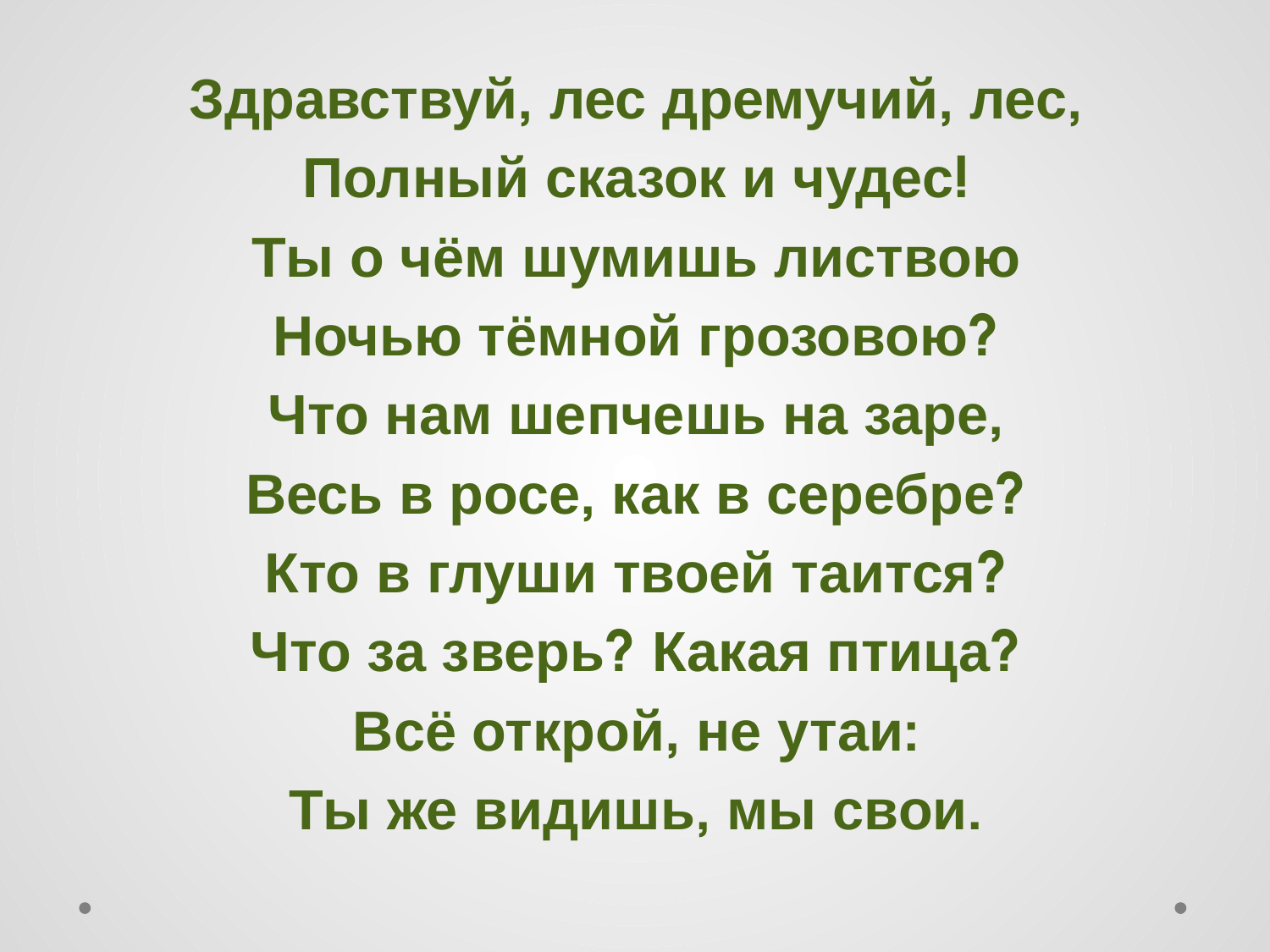

Здравствуй, лес дремучий, лес,
Полный сказок и чудес!
Ты о чём шумишь листвою
Ночью тёмной грозовою?
Что нам шепчешь на заре,
Весь в росе, как в серебре?
Кто в глуши твоей таится?
Что за зверь? Какая птица?
Всё открой, не утаи:
Ты же видишь, мы свои.